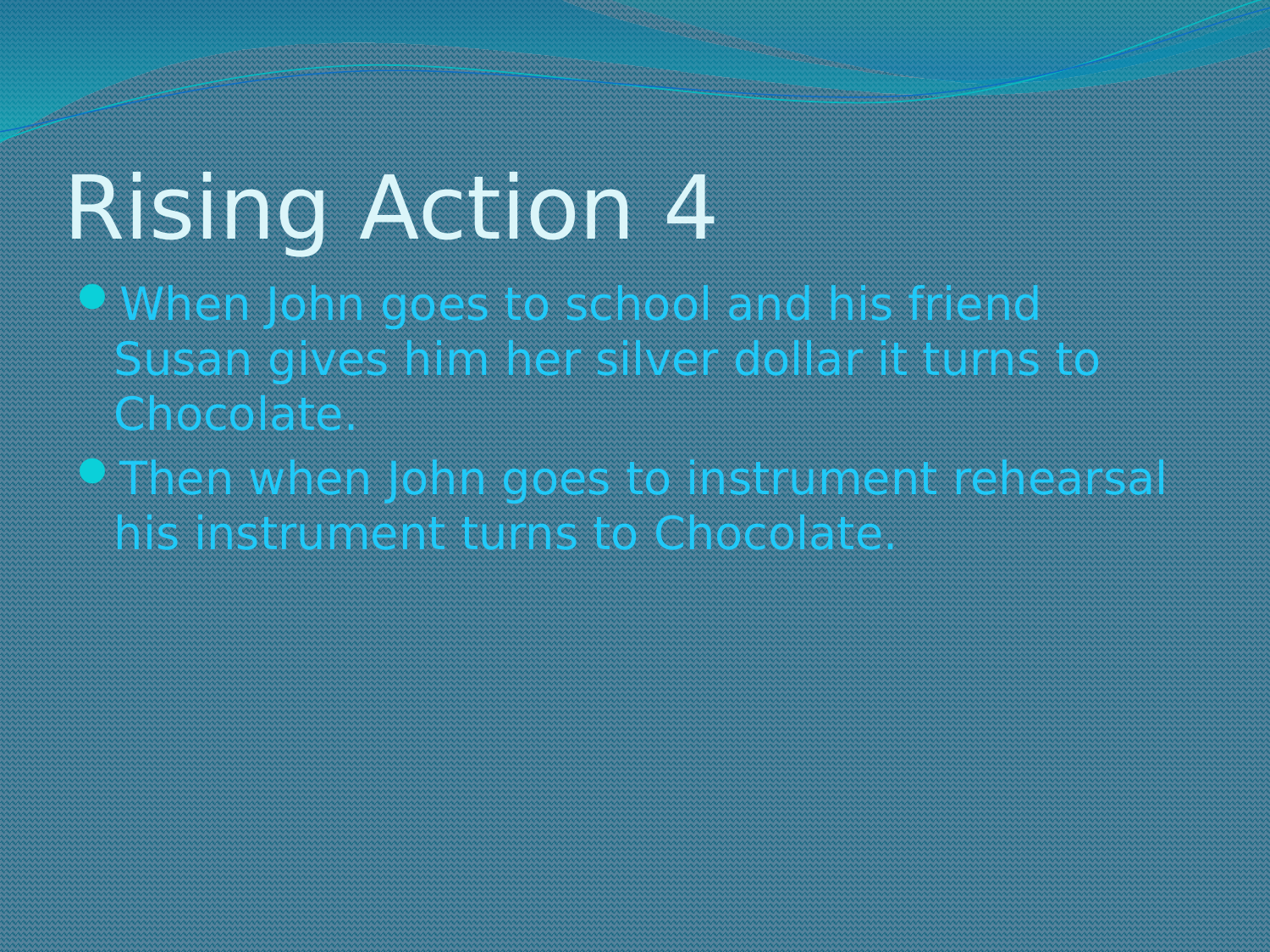

# Rising Action 4
When John goes to school and his friend Susan gives him her silver dollar it turns to Chocolate.
Then when John goes to instrument rehearsal his instrument turns to Chocolate.